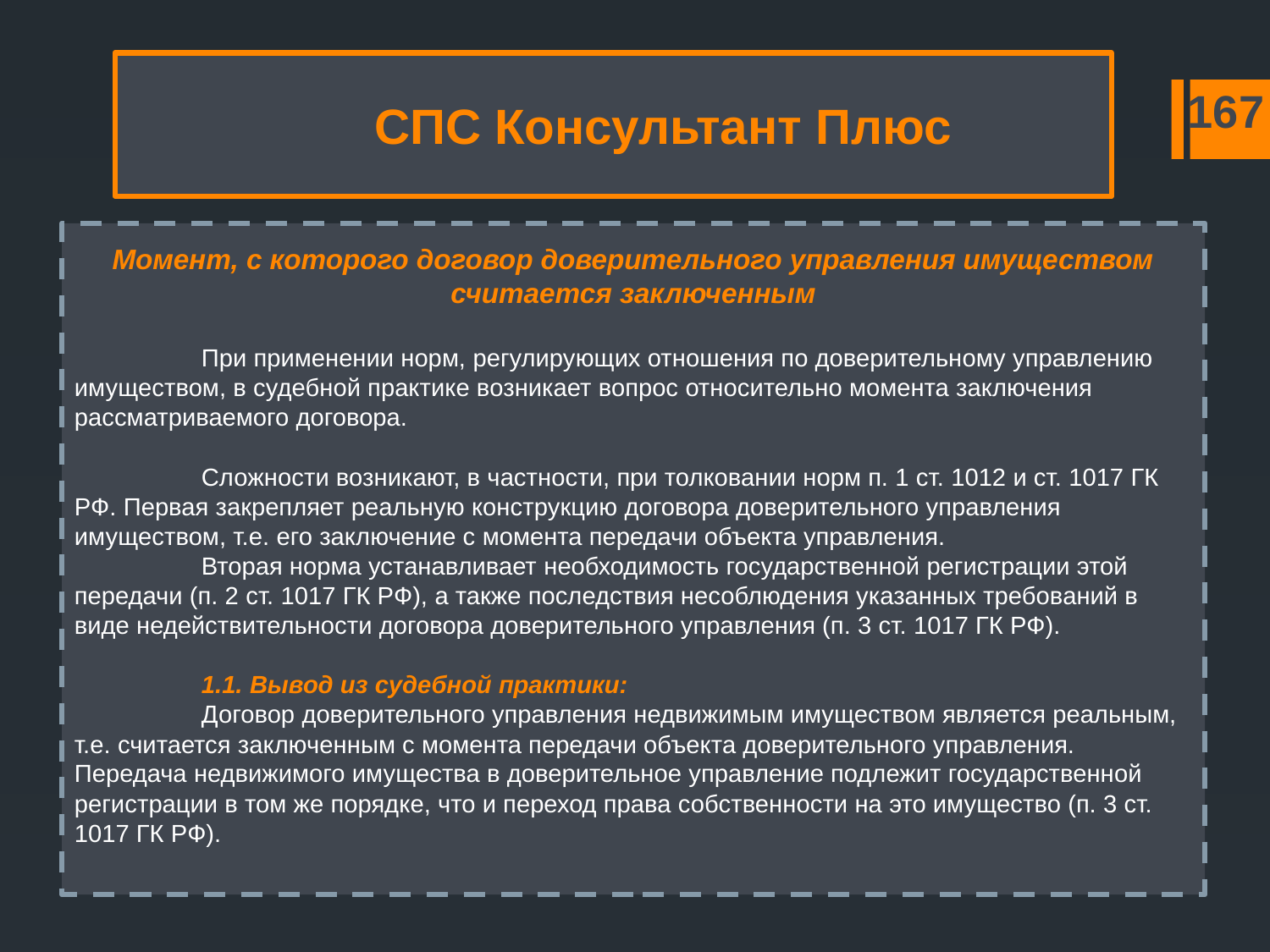

# СПС Консультант Плюс
167
Момент, с которого договор доверительного управления имуществом считается заключенным

	При применении норм, регулирующих отношения по доверительному управлению имуществом, в судебной практике возникает вопрос относительно момента заключения рассматриваемого договора.

	Сложности возникают, в частности, при толковании норм п. 1 ст. 1012 и ст. 1017 ГК РФ. Первая закрепляет реальную конструкцию договора доверительного управления имуществом, т.е. его заключение с момента передачи объекта управления.
	Вторая норма устанавливает необходимость государственной регистрации этой передачи (п. 2 ст. 1017 ГК РФ), а также последствия несоблюдения указанных требований в виде недействительности договора доверительного управления (п. 3 ст. 1017 ГК РФ).

	1.1. Вывод из судебной практики:
	Договор доверительного управления недвижимым имуществом является реальным, т.е. считается заключенным с момента передачи объекта доверительного управления.
Передача недвижимого имущества в доверительное управление подлежит государственной регистрации в том же порядке, что и переход права собственности на это имущество (п. 3 ст. 1017 ГК РФ).